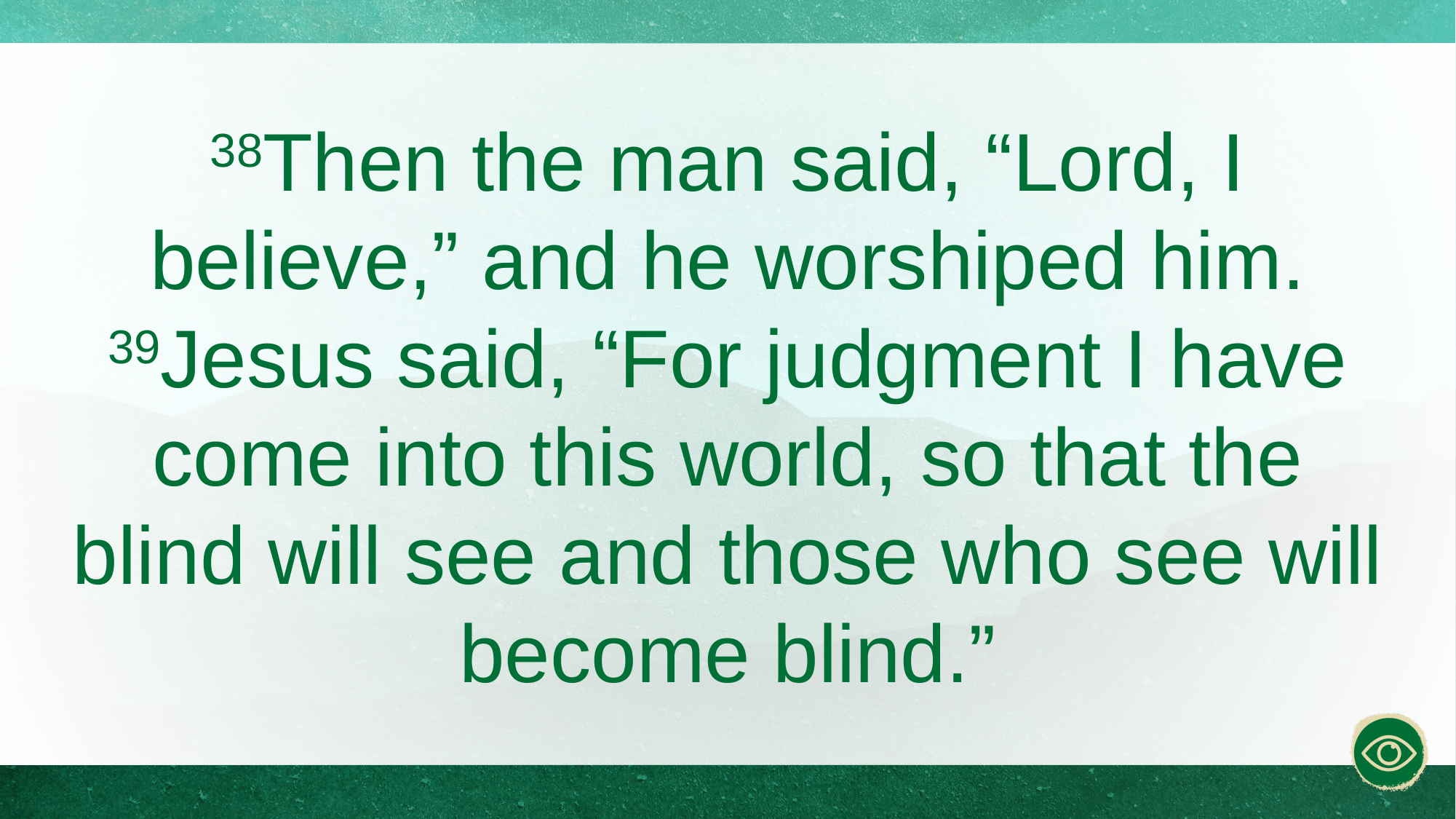

38Then the man said, “Lord, I believe,” and he worshiped him.
39Jesus said, “For judgment I have come into this world, so that the blind will see and those who see will become blind.”